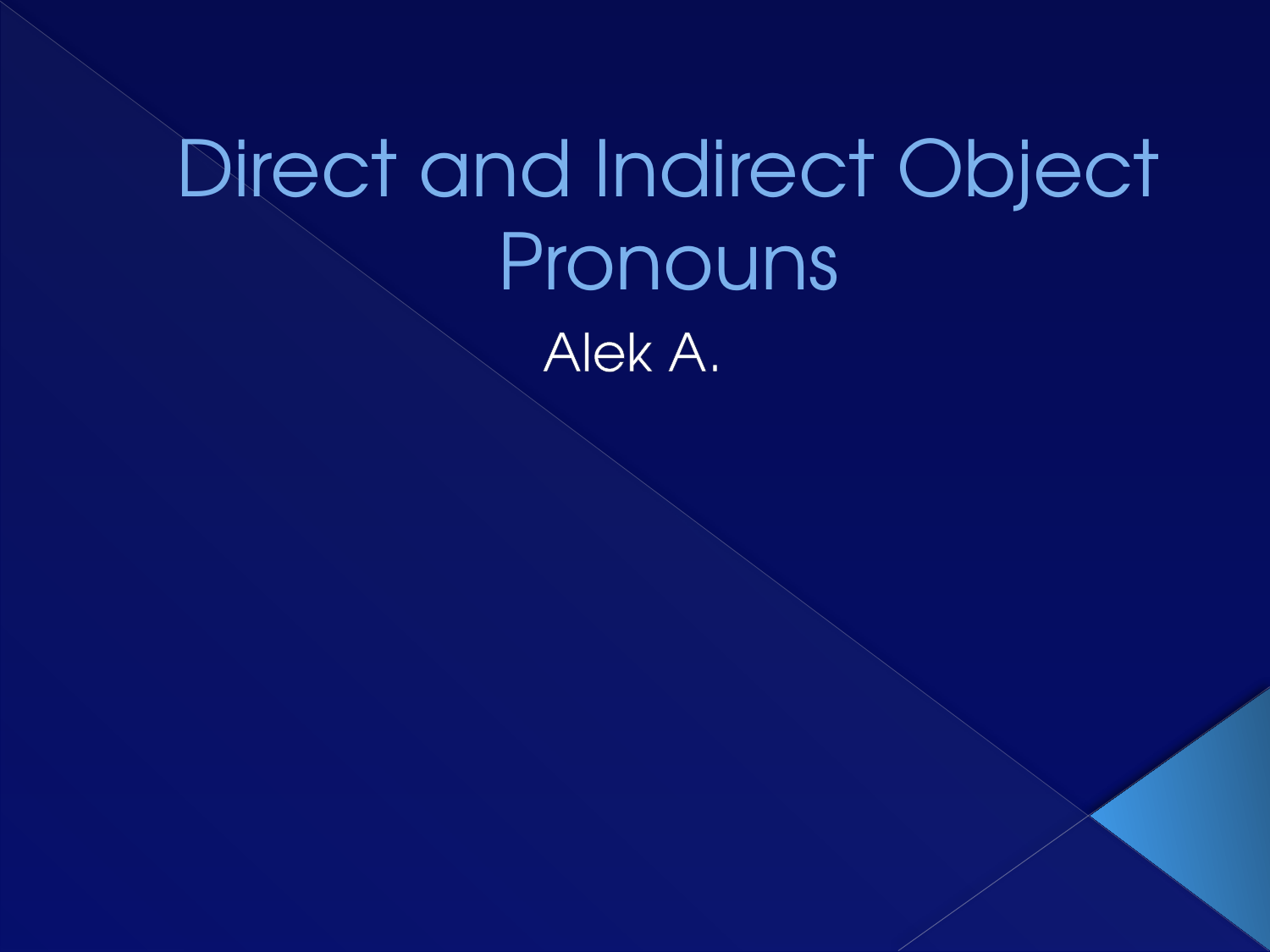

# Direct and Indirect Object Pronouns
Alek A.